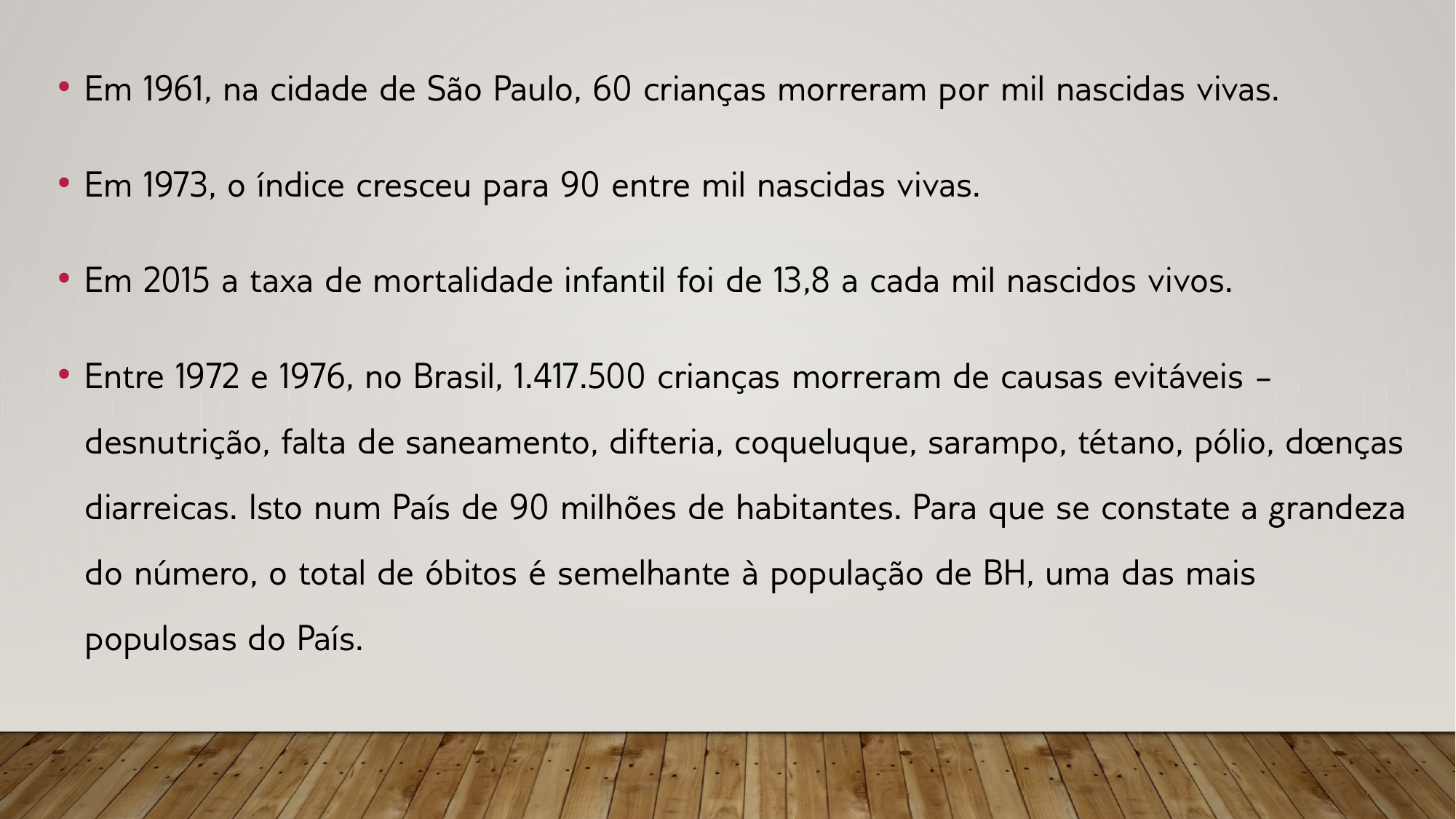

Em 1961, na cidade de São Paulo, 60 crianças morreram por mil nascidas vivas.
Em 1973, o índice cresceu para 90 entre mil nascidas vivas.
Em 2015 a taxa de mortalidade infantil foi de 13,8 a cada mil nascidos vivos.
Entre 1972 e 1976, no Brasil, 1.417.500 crianças morreram de causas evitáveis – desnutrição, falta de saneamento, difteria, coqueluque, sarampo, tétano, pólio, doenças diarreicas. Isto num País de 90 milhões de habitantes. Para que se constate a grandeza do número, o total de óbitos é semelhante à população de BH, uma das mais populosas do País.